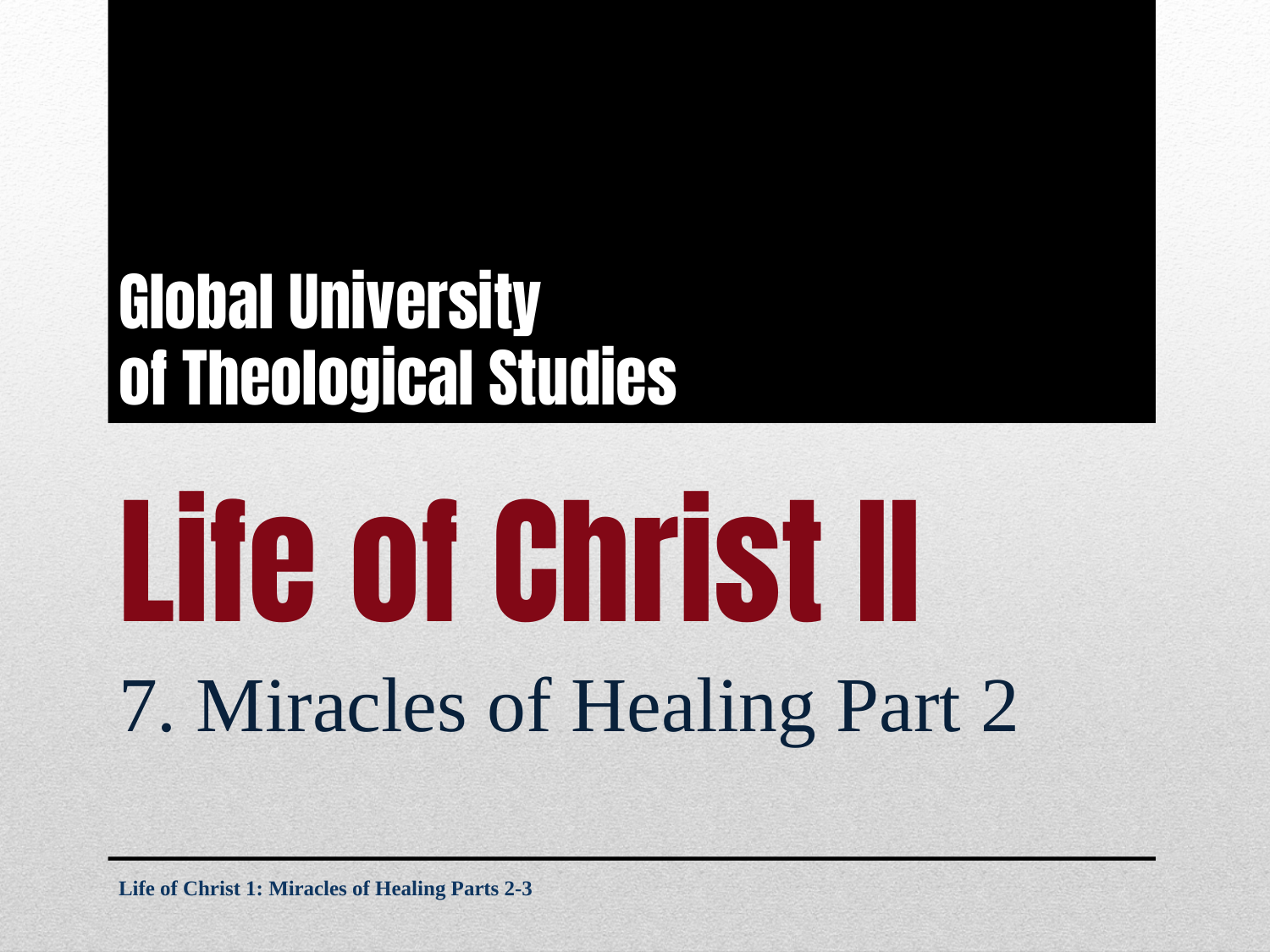

Global University
of Theological Studies
# Life of Christ II
7. Miracles of Healing Part 2
Life of Christ 1: Miracles of Healing Parts 2-3